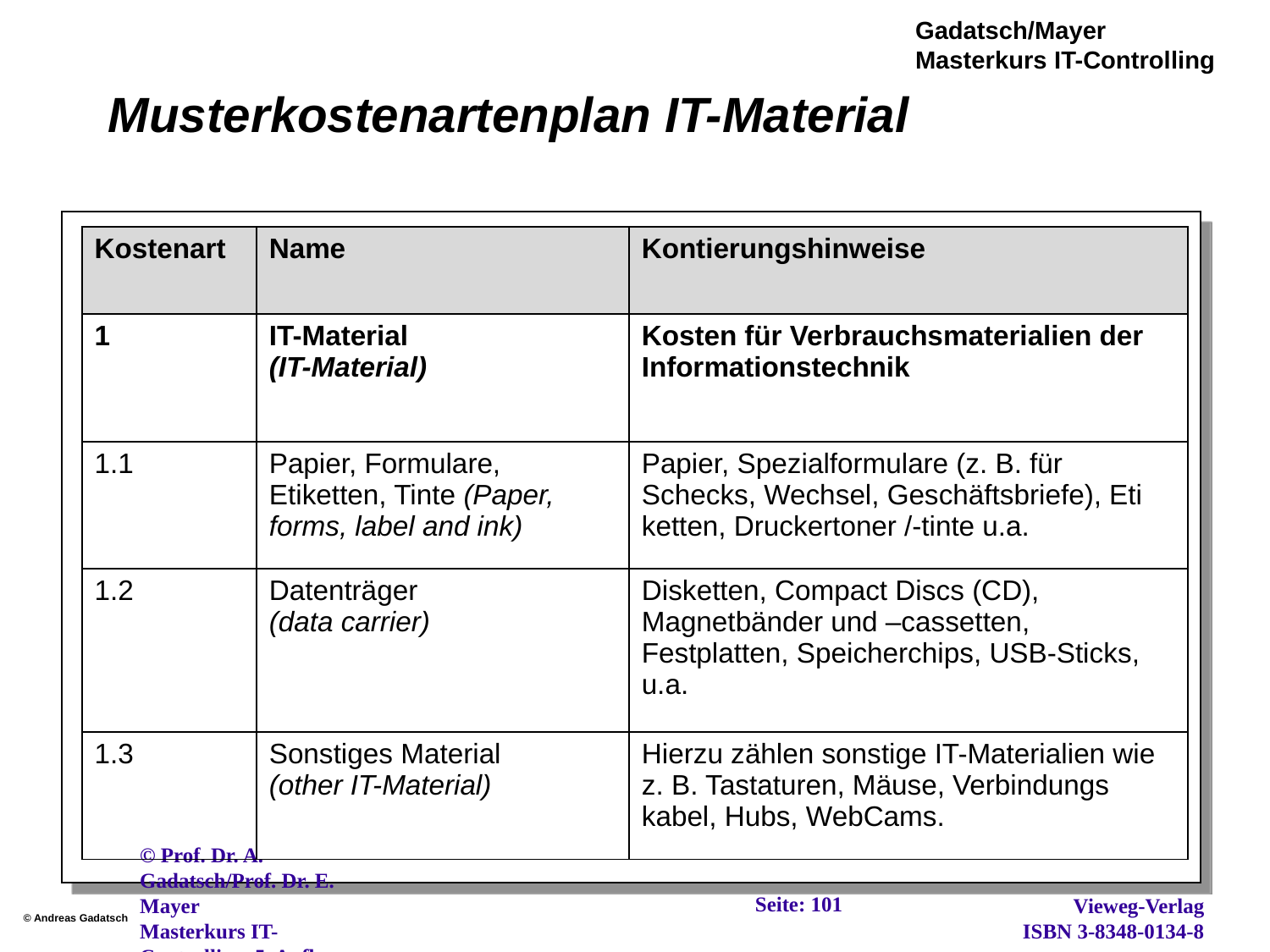

# Musterkostenartenplan IT-Material
| Kosten­art | Name | Kontierungshinweise |
| --- | --- | --- |
| 1 | IT-Material (IT-Material) | Kosten für Ver­brauchs­materialien der Informationstechnik |
| 1.1 | Papier, Formulare, Etiketten, Tinte (Paper, forms, label and ink) | Papier, Spezialformulare (z. B. für Schecks, Wechsel, Geschäftsbriefe), Eti­ketten, Druckertoner /-tinte u.a. |
| 1.2 | Datenträger (data carrier) | Disketten, Compact Discs (CD), Magnetbänder und –cassetten, Festplatten, Speicherchips, USB-Sticks, u.a. |
| 1.3 | Sonstiges Material (other IT-Material) | Hierzu zählen sonstige IT-Materialien wie z. B. Tastaturen, Mäuse, Verbindungs­kabel, Hubs, WebCams. |

Seite: 101

© Prof. Dr. A. Gadatsch/Prof. Dr. E. Mayer
Masterkurs IT-Controlling, 5. Aufl., Wiesbaden, 2012